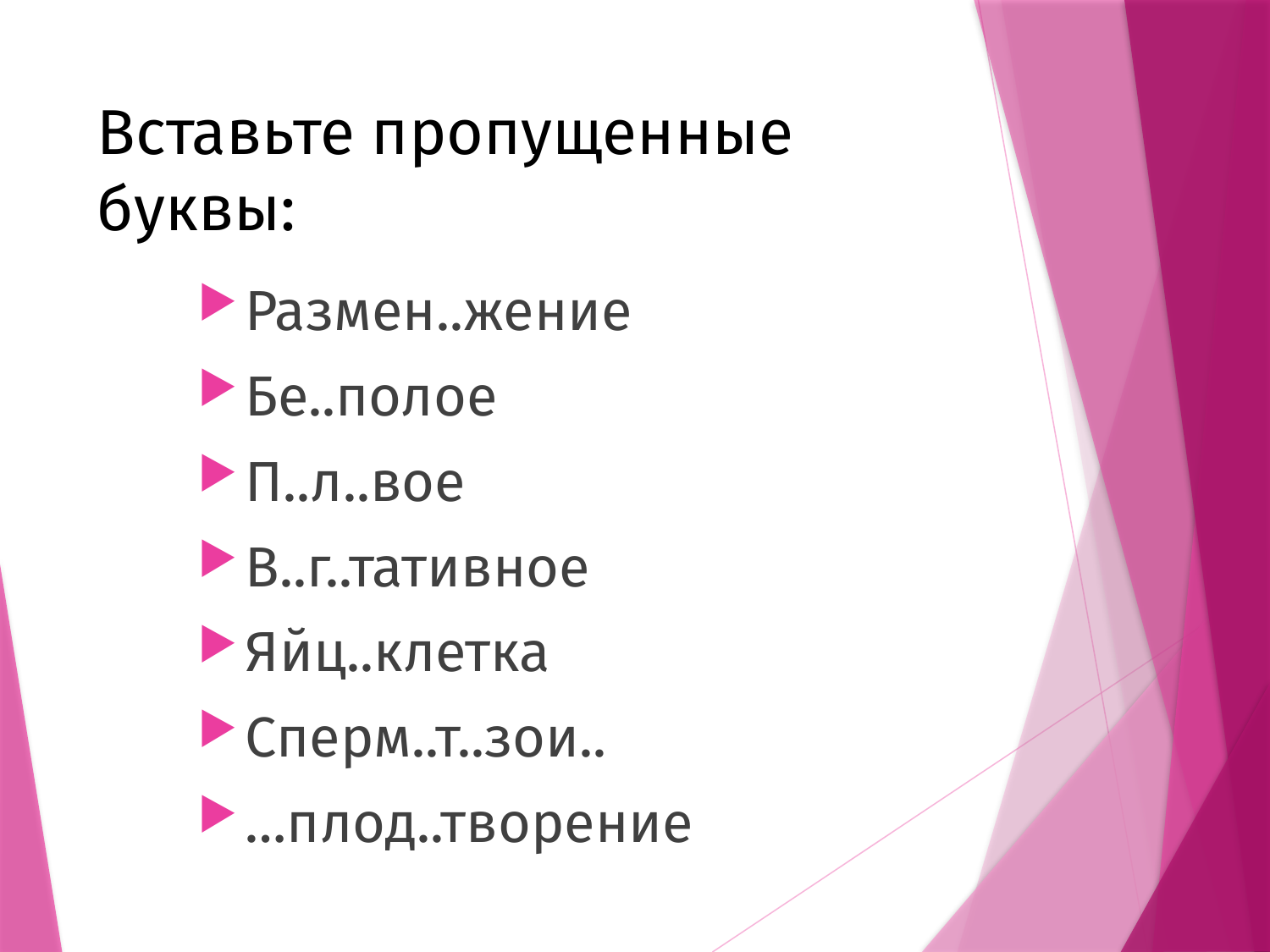

# Вставьте пропущенные буквы:
Размен..жение
Бе..полое
П..л..вое
В..г..тативное
Яйц..клетка
Сперм..т..зои..
…плод..творение